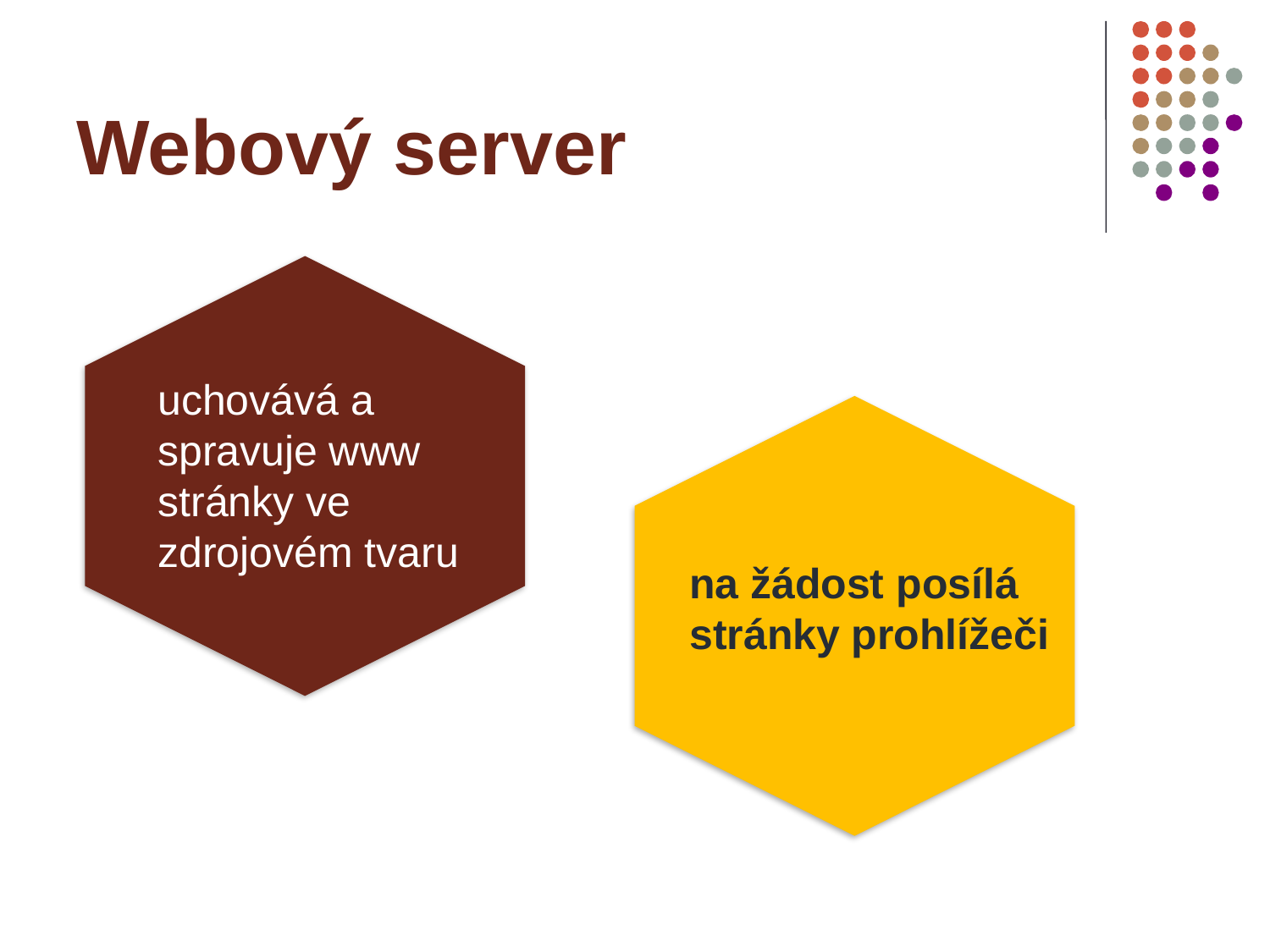

# Webový server

uchovává a spravuje www stránky ve zdrojovém tvaru

na žádost posílá stránky prohlížeči